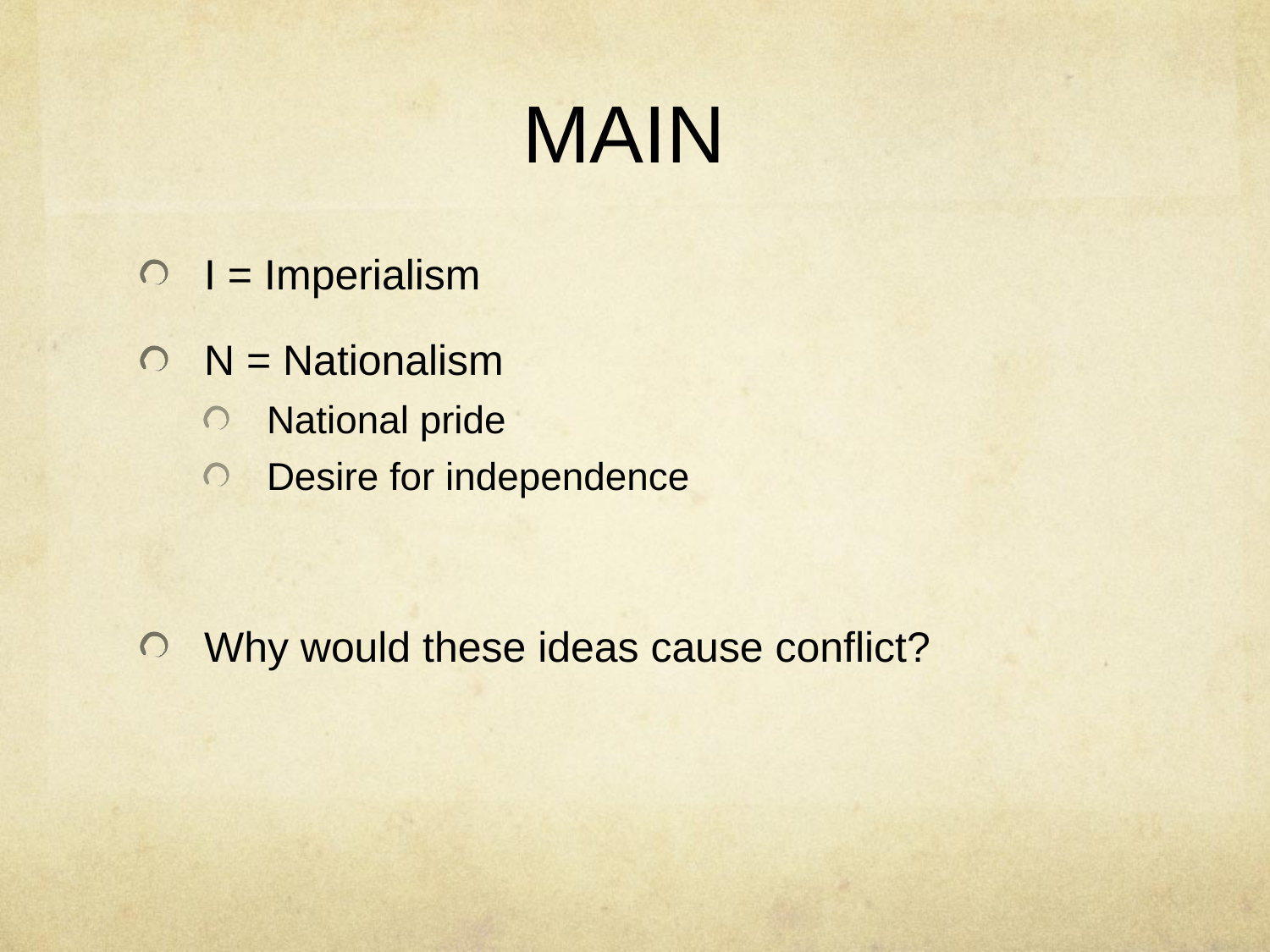

# MAIN
I = Imperialism
N = Nationalism
National pride
Desire for independence

Why would these ideas cause conflict?